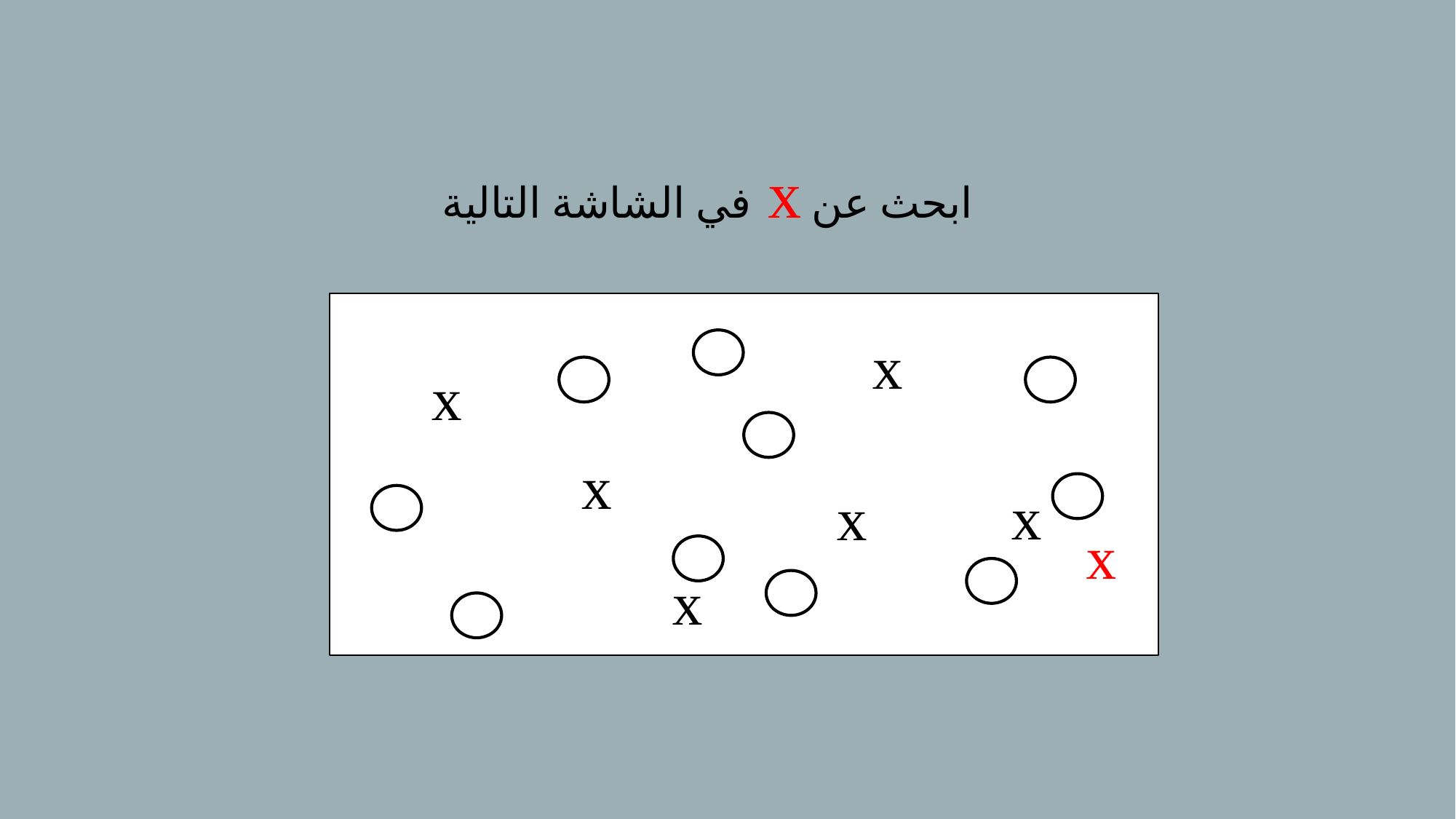

ابحث عن x في الشاشة التالية

x

x

x
x

x

x

x